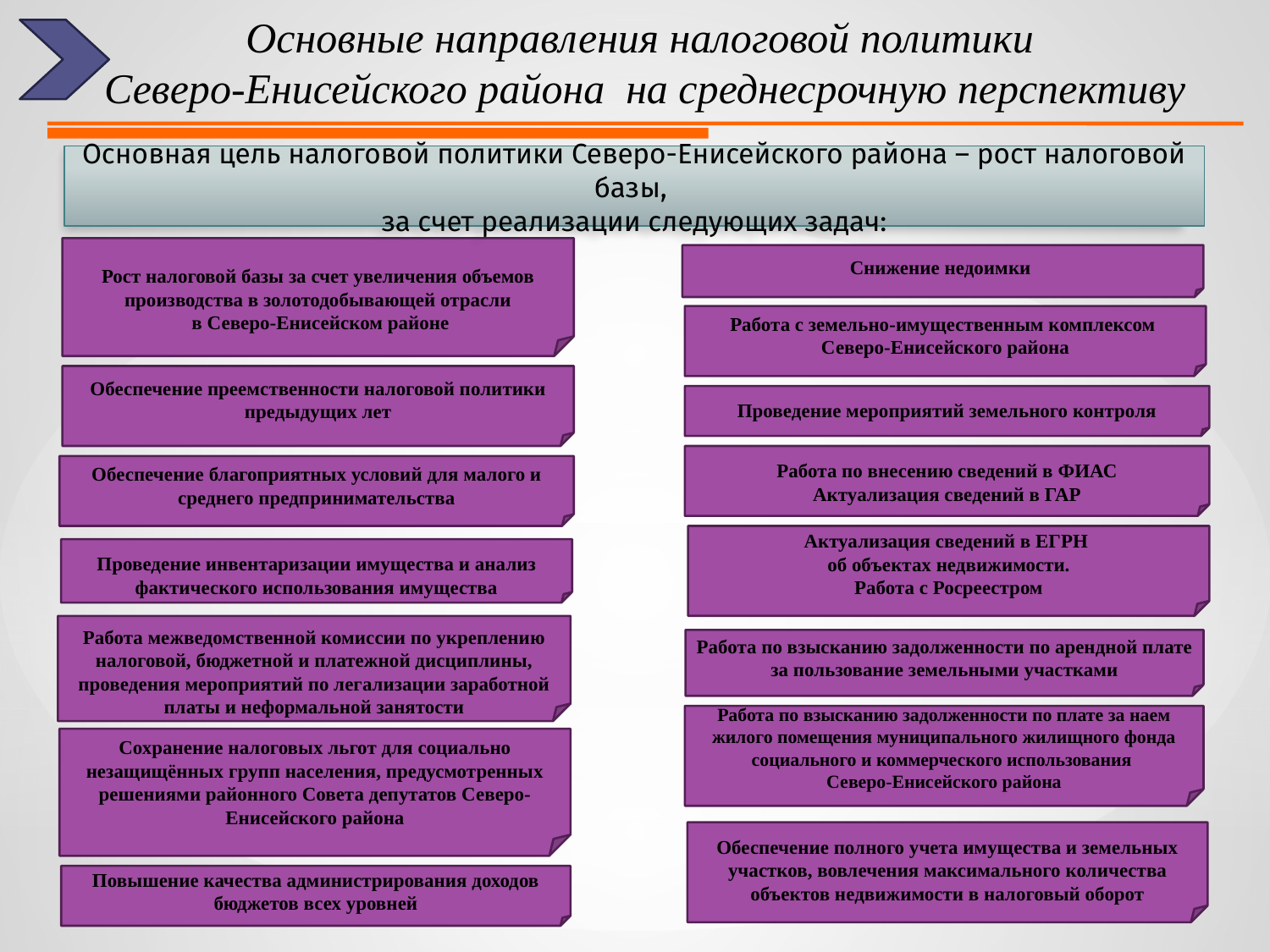

Основные направления налоговой политики
Северо-Енисейского района  на среднесрочную перспективу

Основная цель налоговой политики Северо-Енисейского района – рост налоговой базы,
за счет реализации следующих задач:

Рост налоговой базы за счет увеличения объемов производства в золотодобывающей отрасли
 в Северо-Енисейском районе
Снижение недоимки
Работа с земельно-имущественным комплексом
Северо-Енисейского района
Обеспечение преемственности налоговой политики предыдущих лет
Проведение мероприятий земельного контроля
Работа по внесению сведений в ФИАС
Актуализация сведений в ГАР
Обеспечение благоприятных условий для малого и среднего предпринимательства
Актуализация сведений в ЕГРН
об объектах недвижимости.
Работа с Росреестром
Проведение инвентаризации имущества и анализ фактического использования имущества

Работа межведомственной комиссии по укреплению налоговой, бюджетной и платежной дисциплины, проведения мероприятий по легализации заработной платы и неформальной занятости
Работа по взысканию задолженности по арендной плате за пользование земельными участками
Работа по взысканию задолженности по плате за наем жилого помещения муниципального жилищного фонда социального и коммерческого использования
Северо-Енисейского района
Сохранение налоговых льгот для социально незащищённых групп населения, предусмотренных решениями районного Совета депутатов Северо-Енисейского района
Обеспечение полного учета имущества и земельных участков, вовлечения максимального количества объектов недвижимости в налоговый оборот
Повышение качества администрирования доходов бюджетов всех уровней